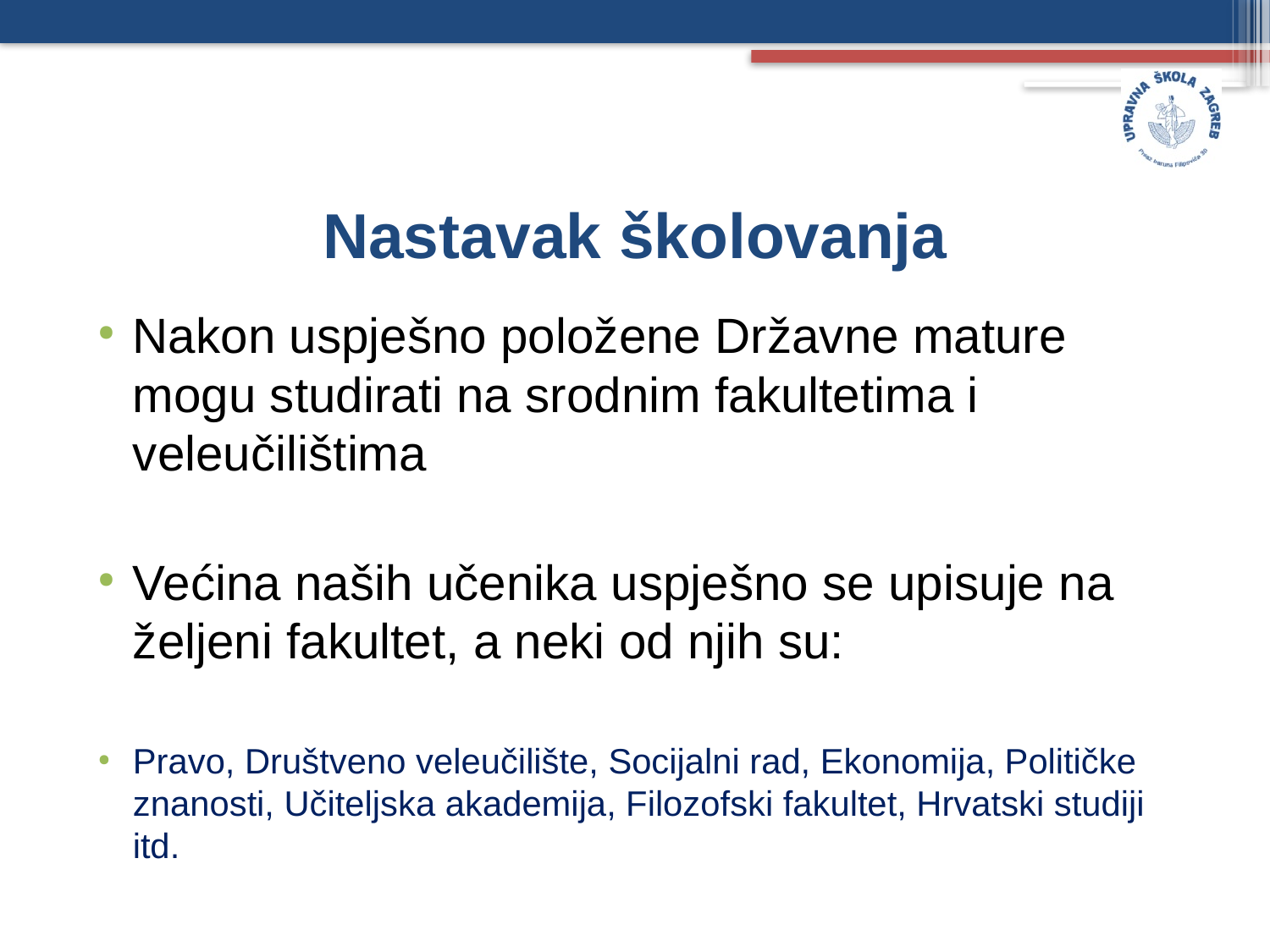

# Nastavak školovanja
Nakon uspješno položene Državne mature mogu studirati na srodnim fakultetima i veleučilištima

Većina naših učenika uspješno se upisuje na željeni fakultet, a neki od njih su:

Pravo, Društveno veleučilište, Socijalni rad, Ekonomija, Političke      znanosti, Učiteljska akademija, Filozofski fakultet, Hrvatski studiji itd.